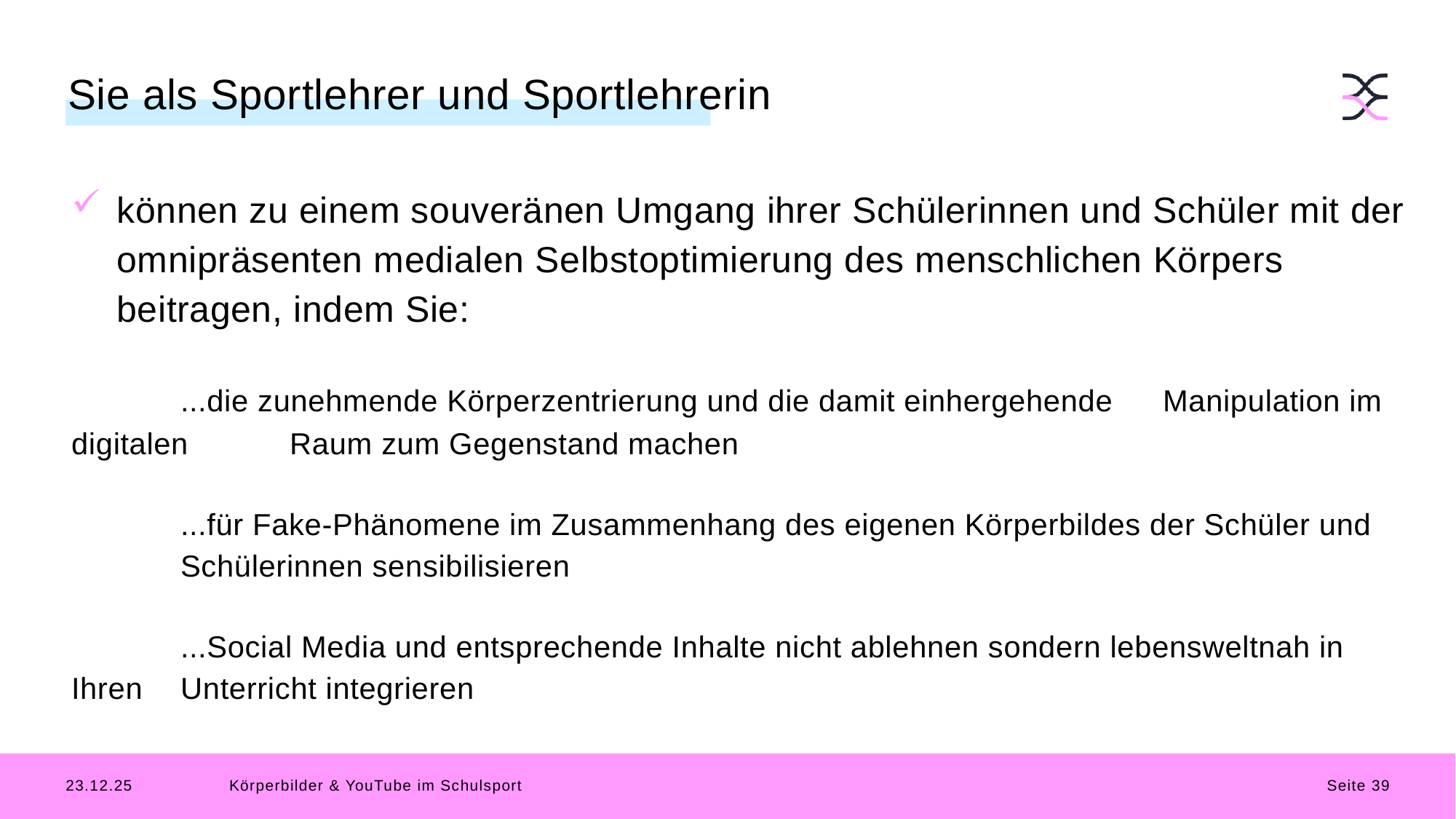

# Sie als Sportlehrer und Sportlehrerin

können zu einem souveränen Umgang ihrer Schülerinnen und Schüler mit der omnipräsenten medialen Selbstoptimierung des menschlichen Körpers beitragen, indem Sie:
	...die zunehmende Körperzentrierung und die damit einhergehende 	Manipulation im digitalen 	Raum zum Gegenstand machen
	...für Fake-Phänomene im Zusammenhang des eigenen Körperbildes der Schüler und 	Schülerinnen sensibilisieren
	...Social Media und entsprechende Inhalte nicht ablehnen sondern lebensweltnah in Ihren 	Unterricht integrieren
23.12.25
Körperbilder & YouTube im Schulsport
Seite 39